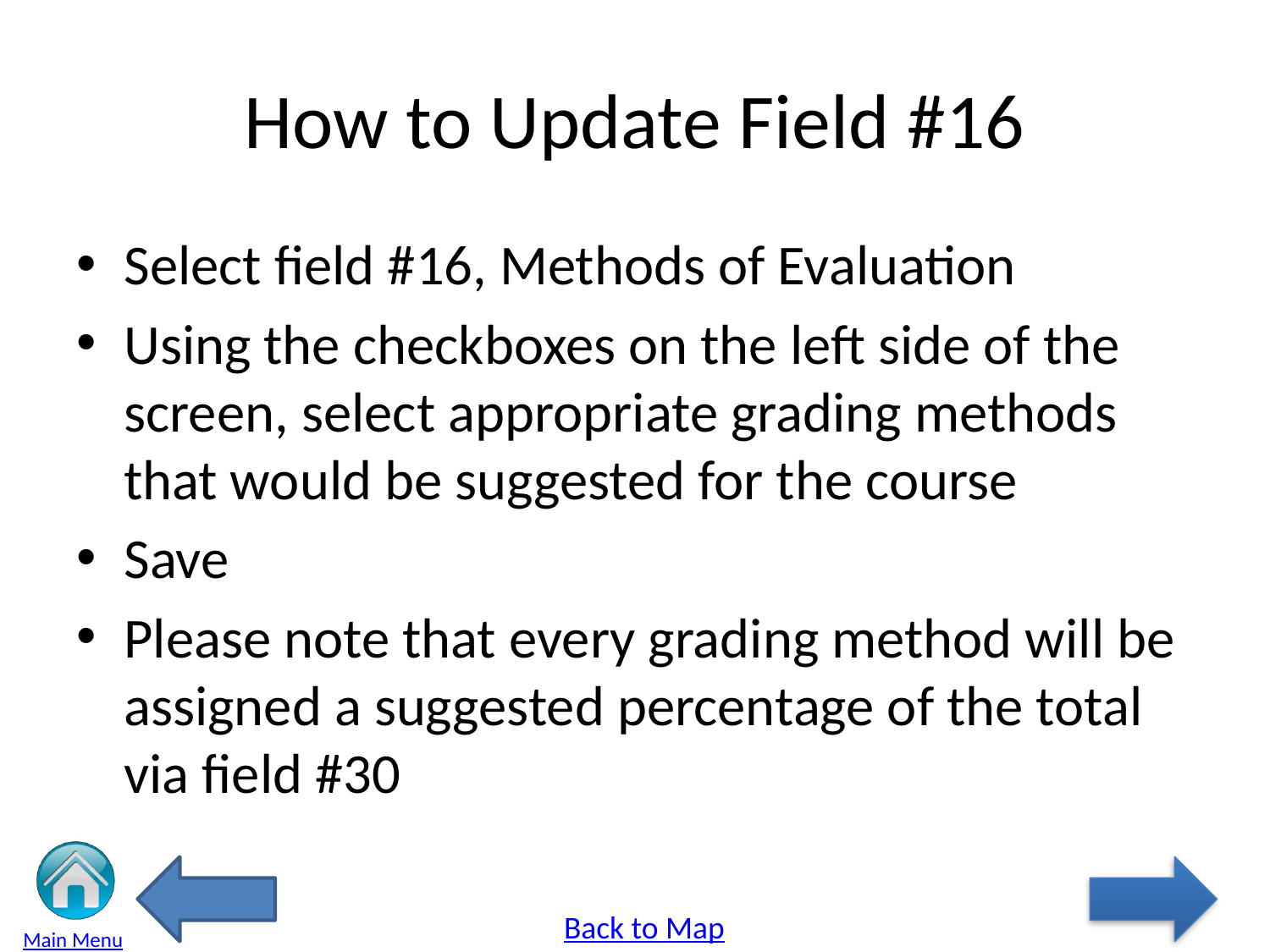

# How to Update Field #16
Select field #16, Methods of Evaluation
Using the checkboxes on the left side of the screen, select appropriate grading methods that would be suggested for the course
Save
Please note that every grading method will be assigned a suggested percentage of the total via field #30
Back to Map